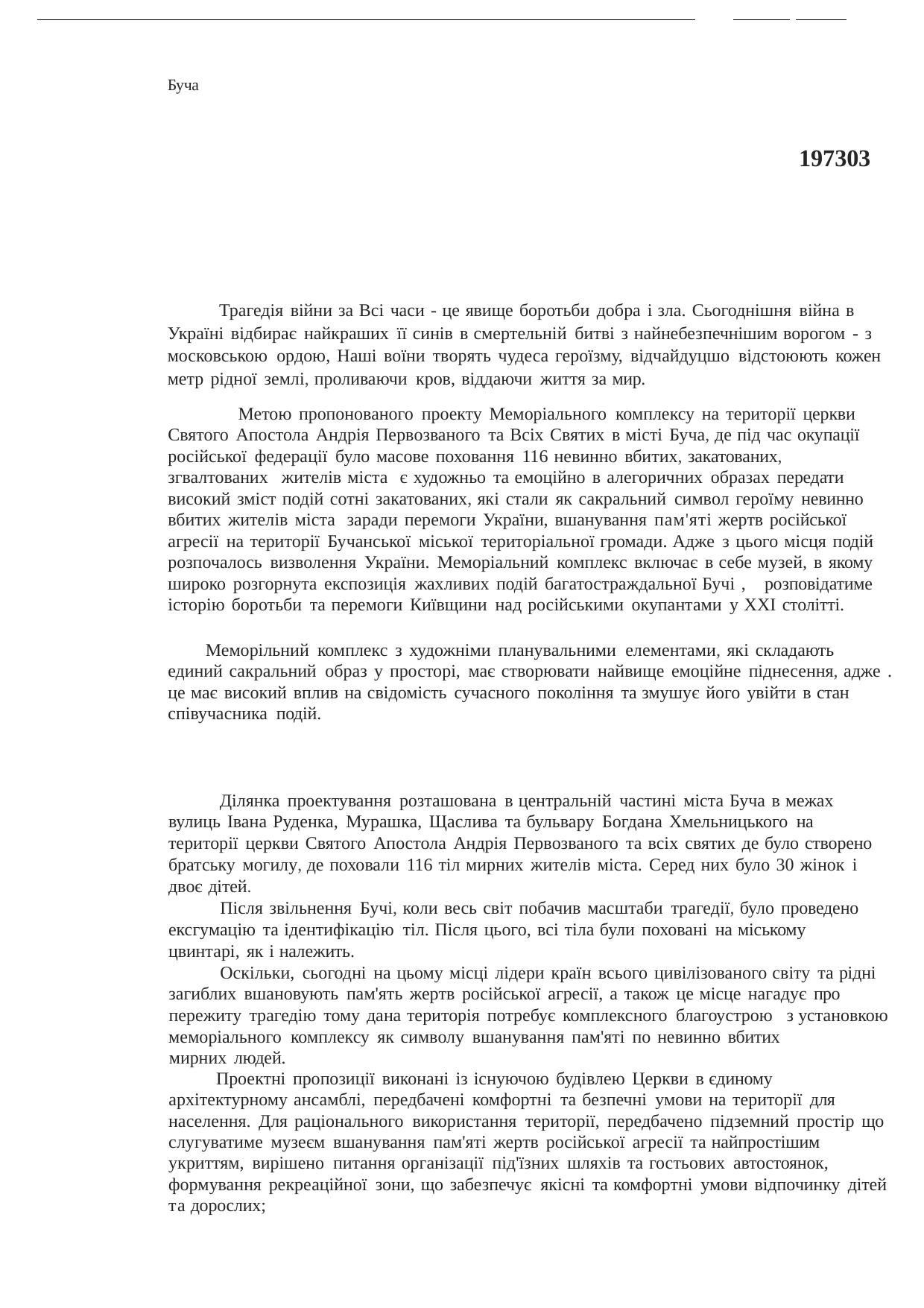

Буча
197303
Трагедія війни за Всі часи - це явище боротьби добра і зла. Сьогоднішня війна в Україні відбирає найкраших її синів в смертельній битві з найнебезпечнішим ворогом - з московською ордою, Наші воїни творять чудеса героїзму, відчайдуцшо відстоюють кожен метр рідної землі, проливаючи кров, віддаючи життя за мир.
Метою пропонованого проекту Меморіального комплексу на території церкви Святого Апостола Андрія Первозваного та Всіх Святих в місті Буча, де під час окупації російської федерації було масове поховання 116 невинно вбитих, закатованих, згвалтованих  жителів міста є художньо та емоційно в алегоричних образах передати високий зміст подій сотні закатованих, які стали як сакральний символ героїму невинно вбитих жителів міста заради перемоги України, вшанування пам'яті жертв російської агресії на території Бучанської міської територіальної громади. Адже з цього місця подій розпочалось визволення України. Меморіальний комплекс включає в себе музей, в якому широко розгорнута експозиція жахливих подій багатостраждальної Бучі ,  розповідатиме історію боротьби та перемоги Київщини над російськими окупантами у ХХІ столітті.

Меморільний комплекс з художніми планувальними елементами, які складають единий сакральний образ у просторі, має створювати найвище емоційне піднесення, адже . це має високий вплив на свідомість сучасного покоління та змушує його увійти в стан співучасника подій.
Ділянка проектування розташована в центральній частині міста Буча в межах вулиць Івана Руденка, Мурашка, Щаслива та бульвару Богдана Хмельницького на території церкви Святого Апостола Андрія Первозваного та всіх святих де було створено братську могилу, де поховали 116 тіл мирних жителів міста. Серед них було 30 жінок і двоє дітей.
Після звільнення Бучі, коли весь світ побачив масштаби трагедії, було проведено ексгумацію та ідентифікацію тіл. Після цього, всі тіла були поховані на міському цвинтарі, як і належить.
Оскільки, сьогодні на цьому місці лідери країн всього цивілізованого світу та рідні загиблих вшановують пам'ять жертв російської агресії, а також це місце нагадує про
пережиту трагедію тому дана територія потребує комплексного благоустрою  з установкою меморіального комплексу як символу вшанування пам'яті по невинно вбитих
мирних людей.
Проектні пропозиції виконані із існуючою будівлею Церкви в єдиному
архітектурному ансамблі, передбачені комфортні та безпечні умови на території для населення. Для раціонального використання території, передбачено підземний простір що слугуватиме музеєм вшанування пам'яті жертв російської агресії та найпростішим укриттям, вирішено питання організації під'їзних шляхів та гостьових автостоянок, формування рекреаційної зони, що забезпечує якісні та комфортні умови відпочинку дітей та дорослих;